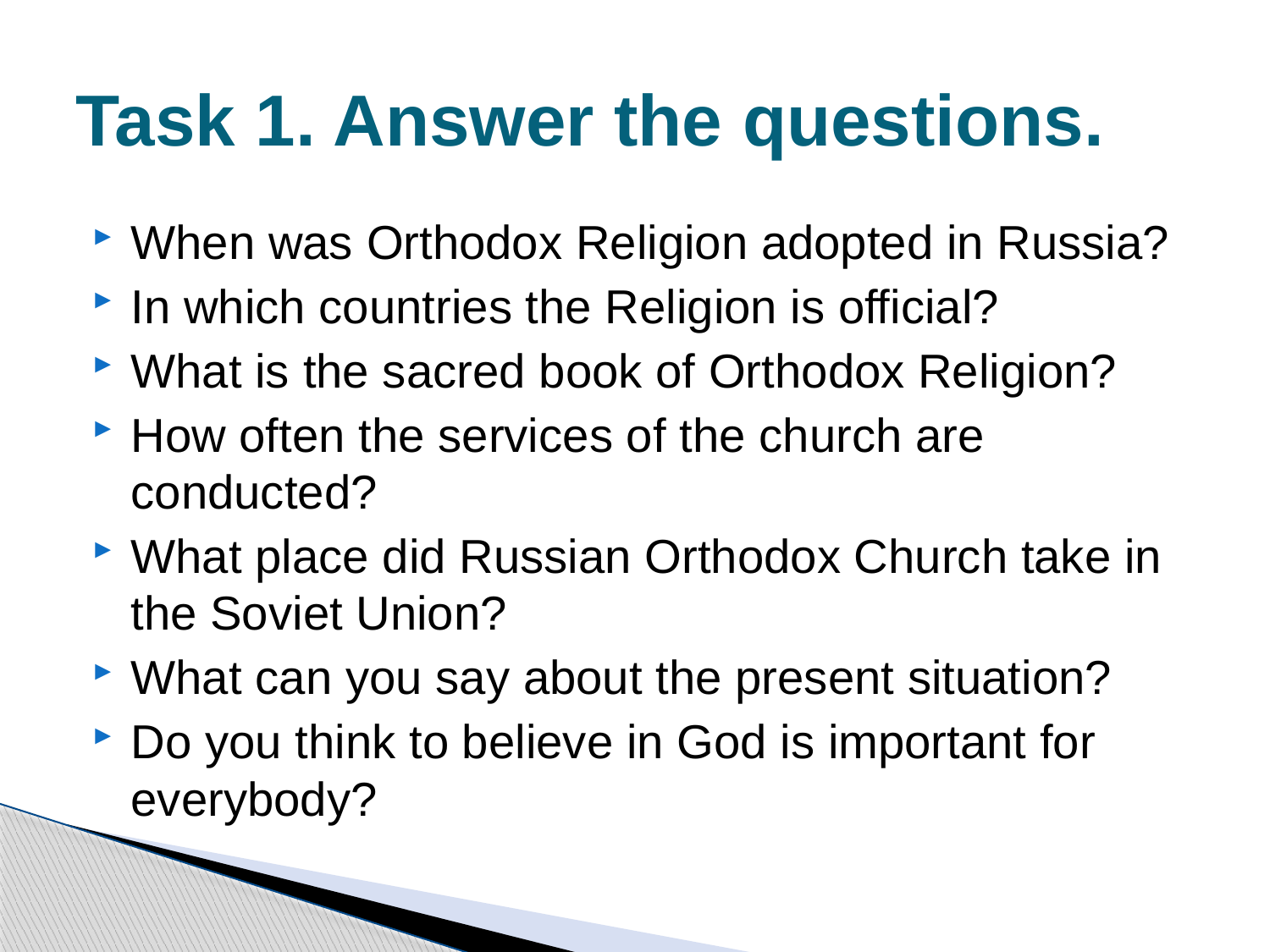

# Task 1. Answer the questions.
When was Orthodox Religion adopted in Russia?
In which countries the Religion is official?
What is the sacred book of Orthodox Religion?
How often the services of the church are conducted?
What place did Russian Orthodox Church take in the Soviet Union?
What can you say about the present situation?
Do you think to believe in God is important for everybody?